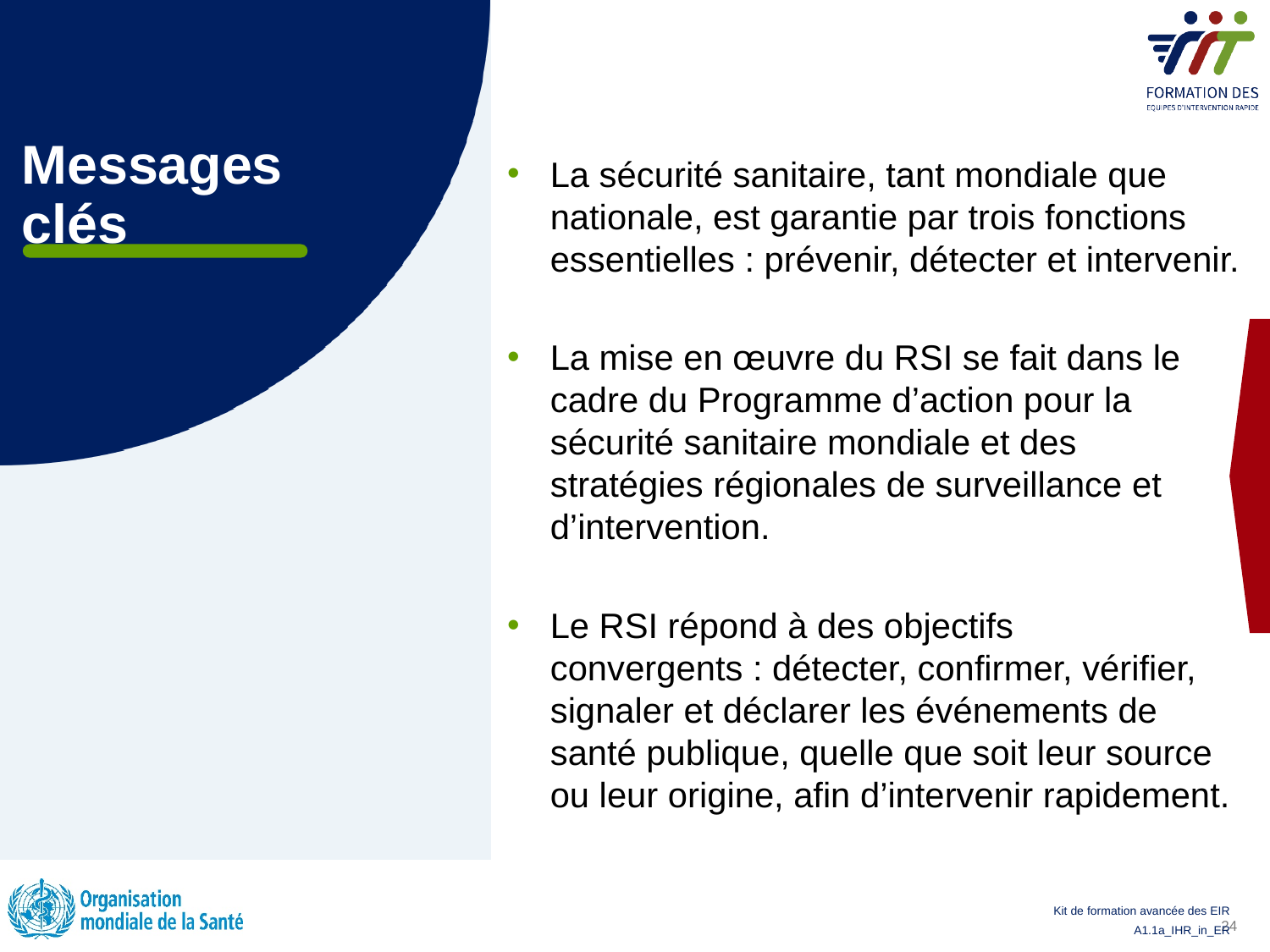

# Messages clés
La sécurité sanitaire, tant mondiale que nationale, est garantie par trois fonctions essentielles : prévenir, détecter et intervenir.

La mise en œuvre du RSI se fait dans le cadre du Programme d’action pour la sécurité sanitaire mondiale et des stratégies régionales de surveillance et d’intervention.

Le RSI répond à des objectifs convergents : détecter, confirmer, vérifier, signaler et déclarer les événements de santé publique, quelle que soit leur source ou leur origine, afin d’intervenir rapidement.